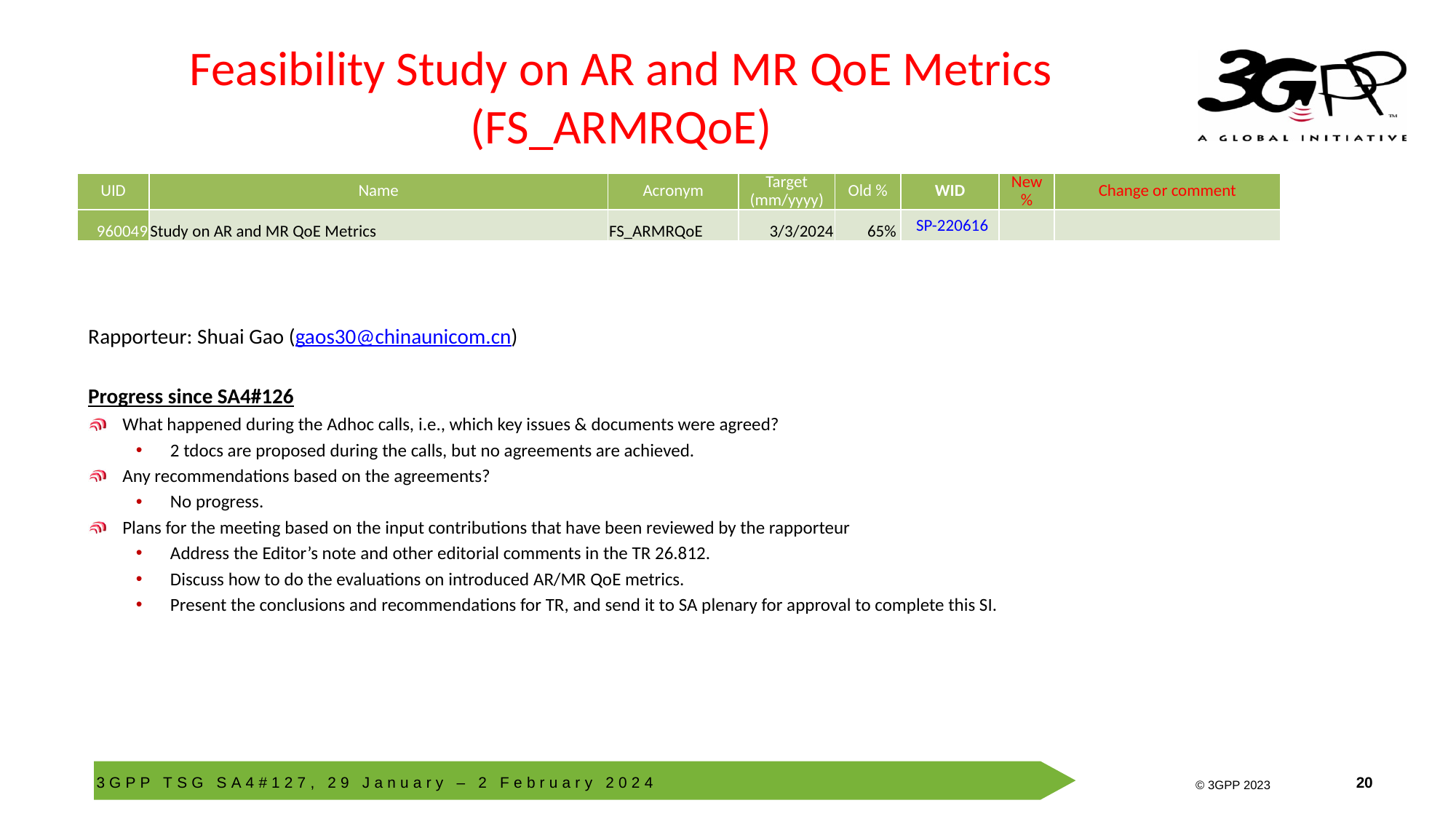

# Feasibility Study on AR and MR QoE Metrics (FS_ARMRQoE)
| UID | Name | Acronym | Target (mm/yyyy) | Old % | WID | New % | Change or comment |
| --- | --- | --- | --- | --- | --- | --- | --- |
| 960049 | Study on AR and MR QoE Metrics | FS\_ARMRQoE | 3/3/2024 | 65% | SP-220616 |  |  |
Rapporteur: Shuai Gao (gaos30@chinaunicom.cn)

Progress since SA4#126
What happened during the Adhoc calls, i.e., which key issues & documents were agreed?
2 tdocs are proposed during the calls, but no agreements are achieved.
Any recommendations based on the agreements?
No progress.
Plans for the meeting based on the input contributions that have been reviewed by the rapporteur
Address the Editor’s note and other editorial comments in the TR 26.812.
Discuss how to do the evaluations on introduced AR/MR QoE metrics.
Present the conclusions and recommendations for TR, and send it to SA plenary for approval to complete this SI.